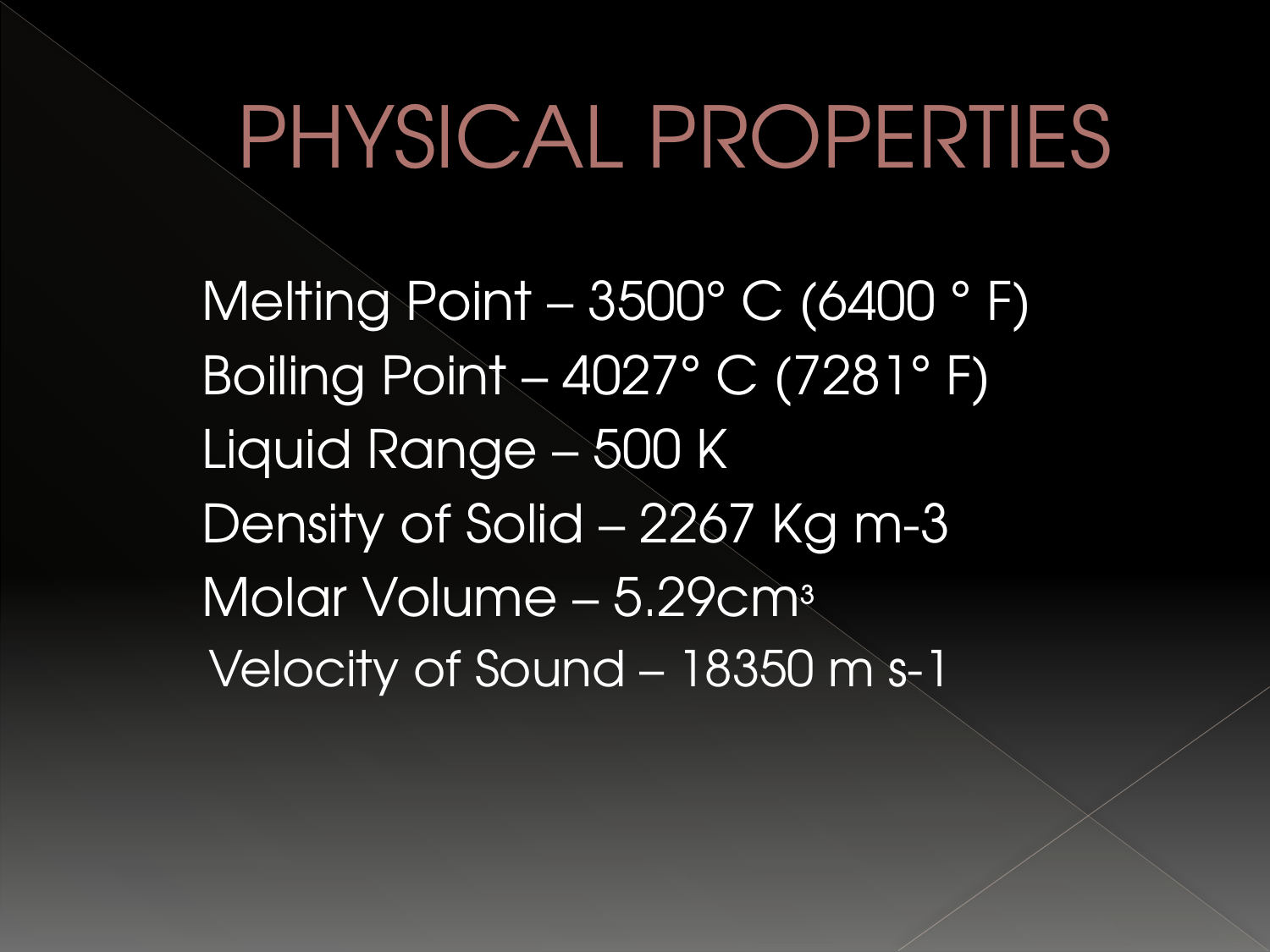

# PHYSICAL PROPERTIES
        Melting Point – 3500° C (6400 ° F)
        Boiling Point – 4027° C (7281° F)
        Liquid Range – 500 K
        Density of Solid – 2267 Kg m-3
        Molar Volume – 5.29cm³
         Velocity of Sound – 18350 m s-1